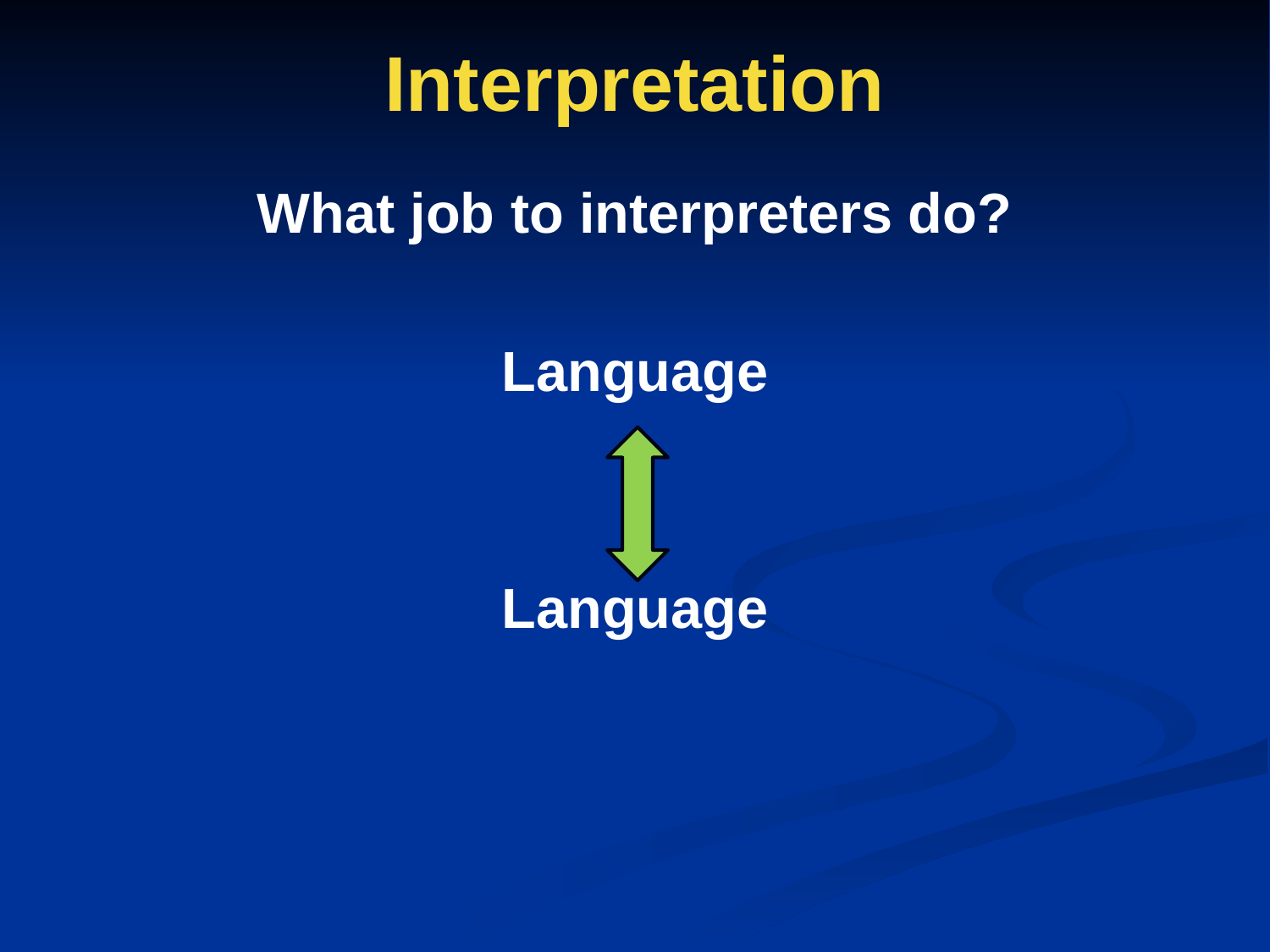

# Interpretation
What job to interpreters do?

Language

Language